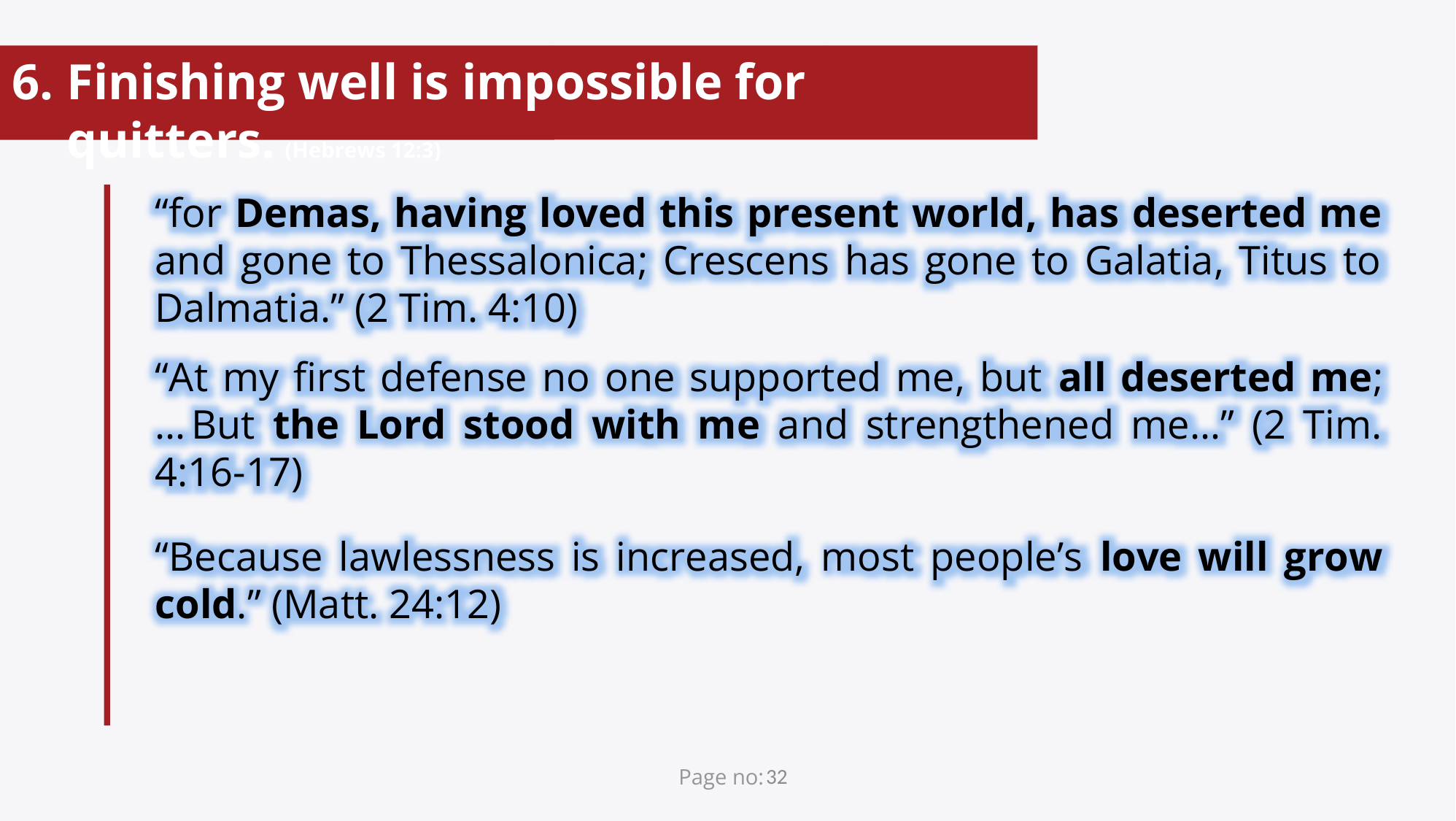

Finishing well is impossible for quitters. (Hebrews 12:3)

“for Demas, having loved this present world, has deserted me and gone to Thessalonica; Crescens has gone to Galatia, Titus to Dalmatia.” (2 Tim. 4:10)
“At my first defense no one supported me, but all deserted me; … But the Lord stood with me and strengthened me…” (2 Tim. 4:16-17)
“Because lawlessness is increased, most people’s love will grow cold.” (Matt. 24:12)